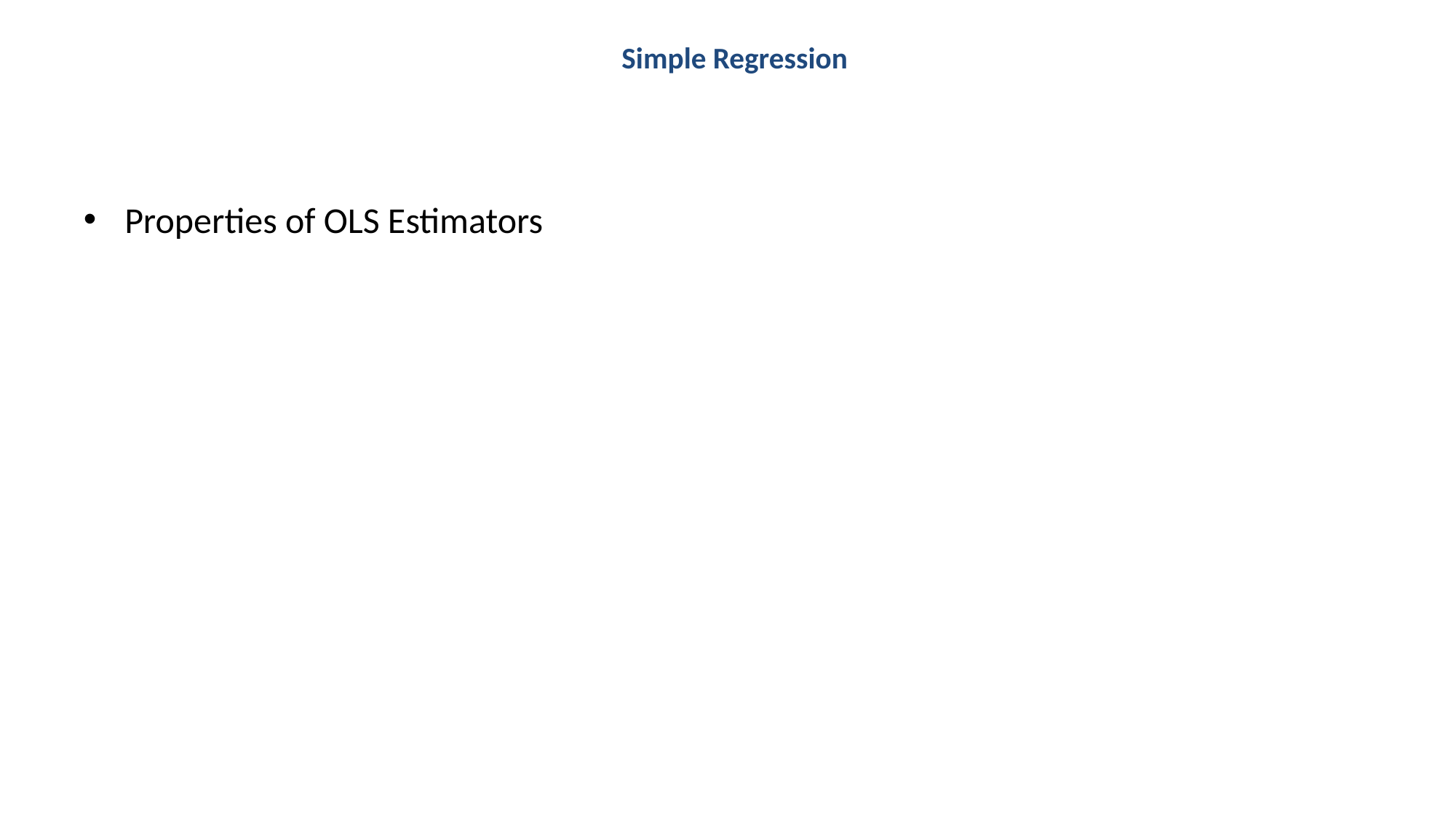

# Simple Regression
Properties of OLS Estimators